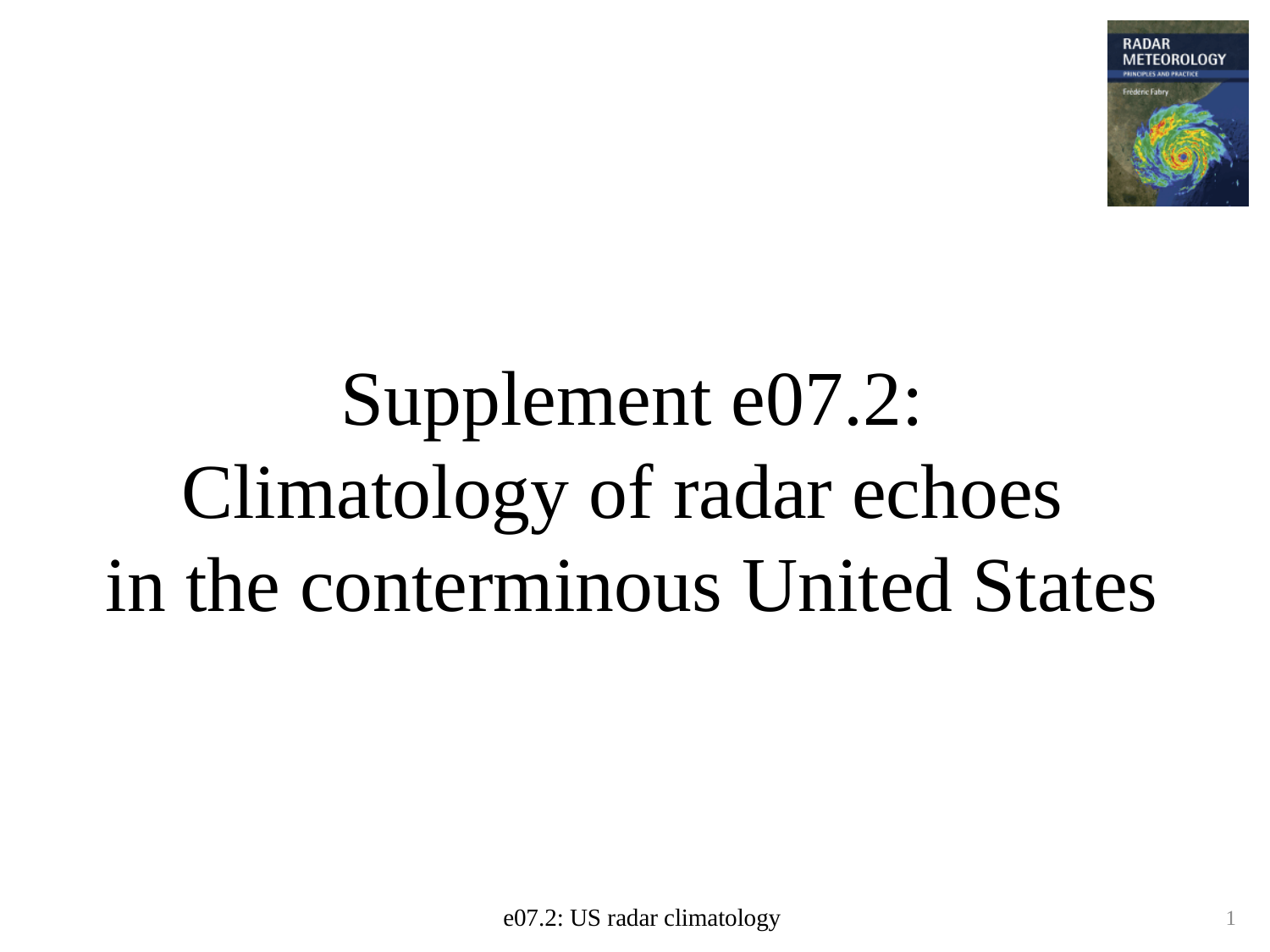

# Supplement e07.2: Climatology of radar echoes in the conterminous United States
e07.2: US radar climatology
1